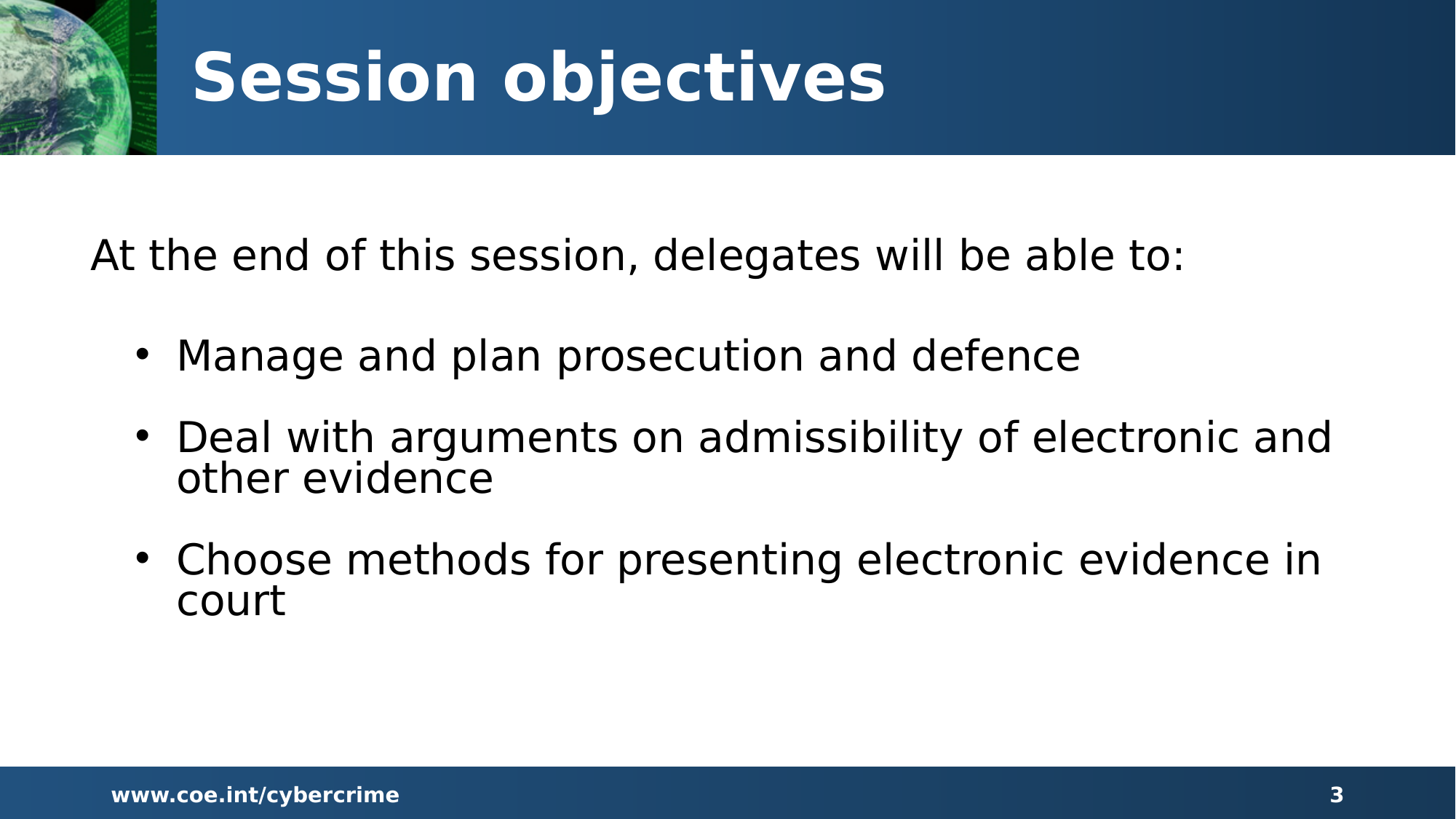

Session objectives

At the end of this session, delegates will be able to:

Manage and plan prosecution and defence

Deal with arguments on admissibility of electronic and other evidence

Choose methods for presenting electronic evidence in court

www.coe.int/cybercrime
3